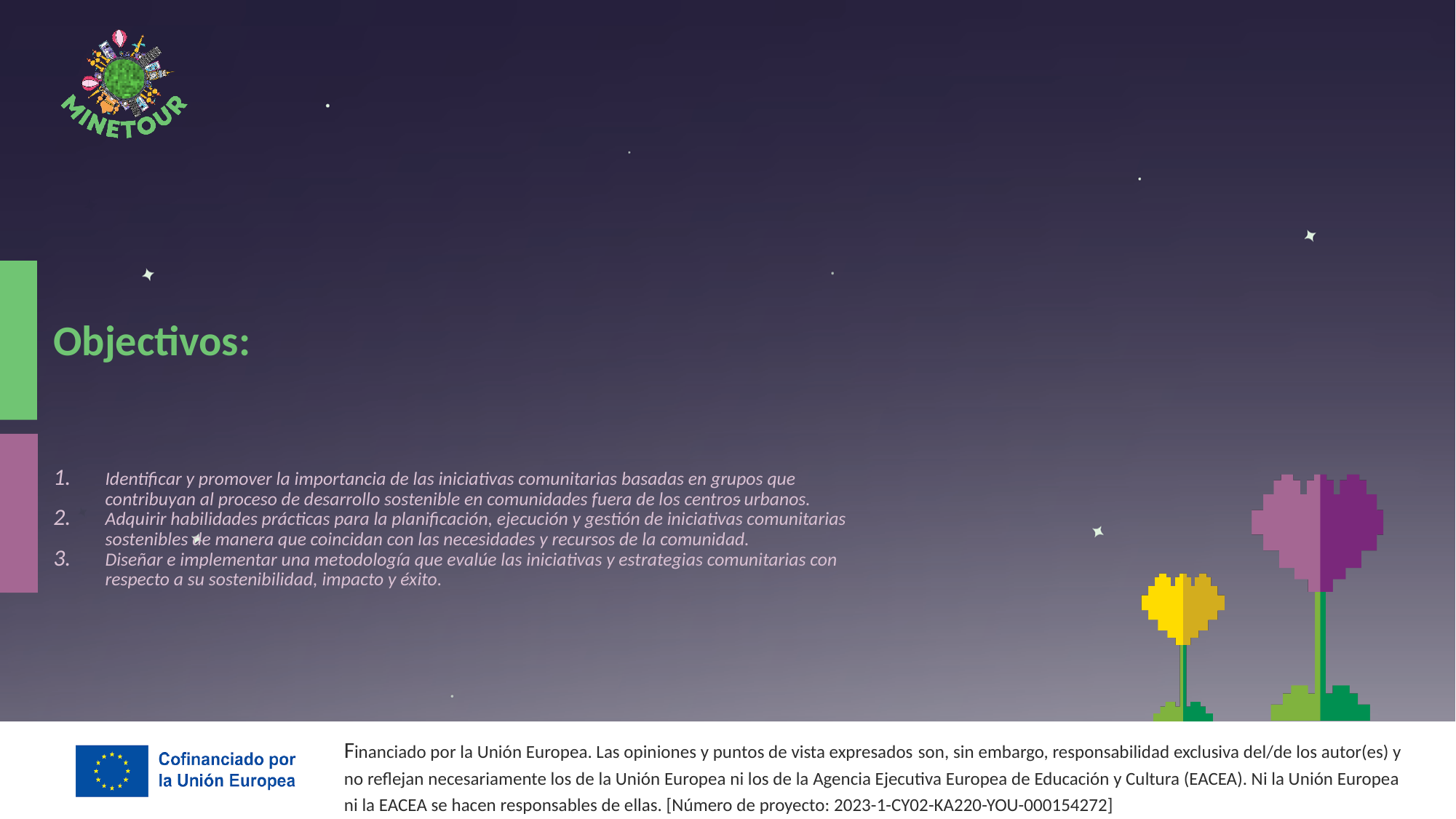

# Objectivos:
Identificar y promover la importancia de las iniciativas comunitarias basadas en grupos que contribuyan al proceso de desarrollo sostenible en comunidades fuera de los centros urbanos.
Adquirir habilidades prácticas para la planificación, ejecución y gestión de iniciativas comunitarias sostenibles de manera que coincidan con las necesidades y recursos de la comunidad.
Diseñar e implementar una metodología que evalúe las iniciativas y estrategias comunitarias con respecto a su sostenibilidad, impacto y éxito.
Financiado por la Unión Europea. Las opiniones y puntos de vista expresados ​​son, sin embargo, responsabilidad exclusiva del/de los autor(es) y no reflejan necesariamente los de la Unión Europea ni los de la Agencia Ejecutiva Europea de Educación y Cultura (EACEA). Ni la Unión Europea ni la EACEA se hacen responsables de ellas. [Número de proyecto: 2023-1-CY02-KA220-YOU-000154272]